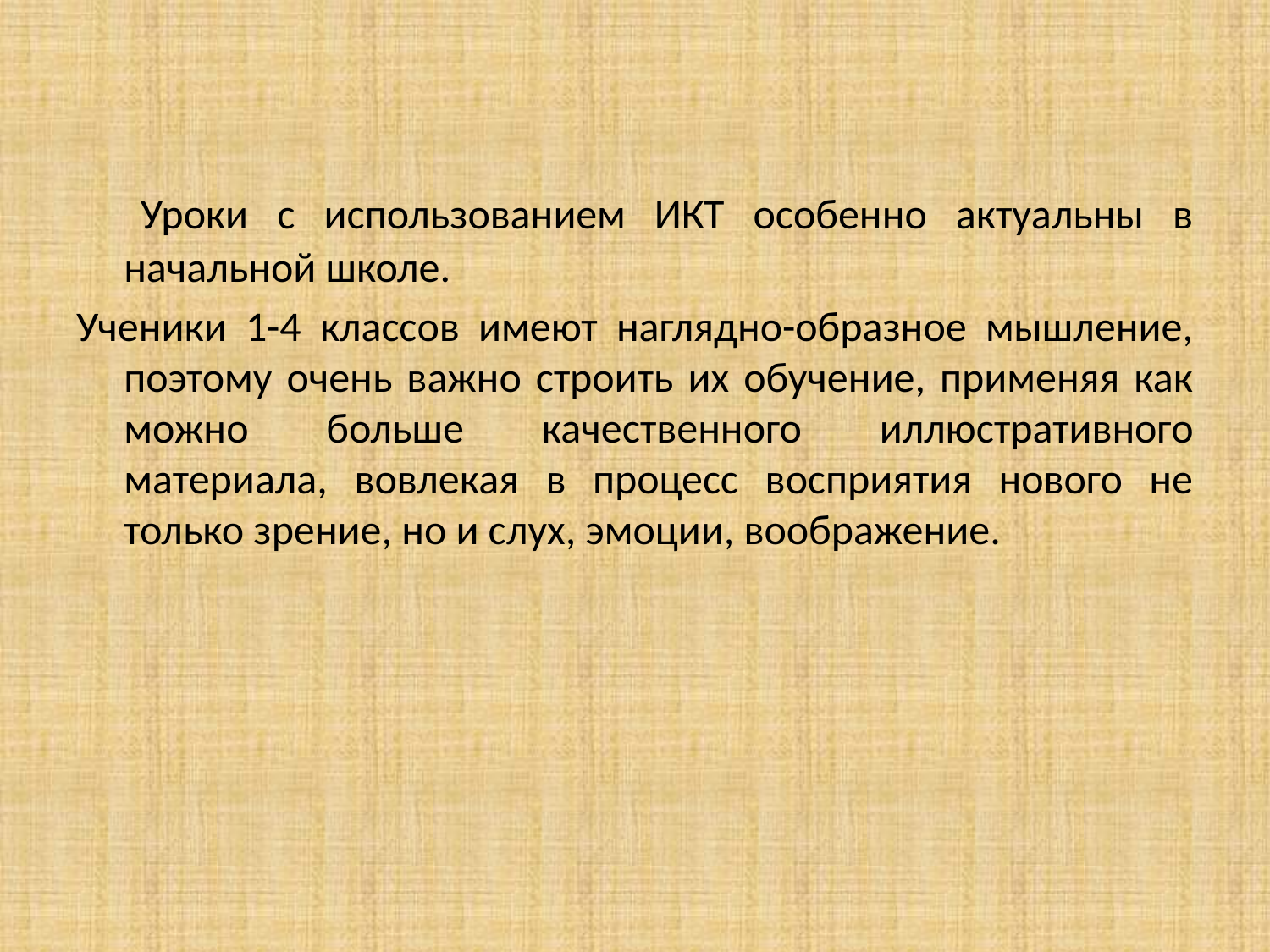

Уроки с использованием ИКТ особенно актуальны в начальной школе.
Ученики 1-4 классов имеют наглядно-образное мышление, поэтому очень важно строить их обучение, применяя как можно больше качественного иллюстративного материала, вовлекая в процесс восприятия нового не только зрение, но и слух, эмоции, воображение.